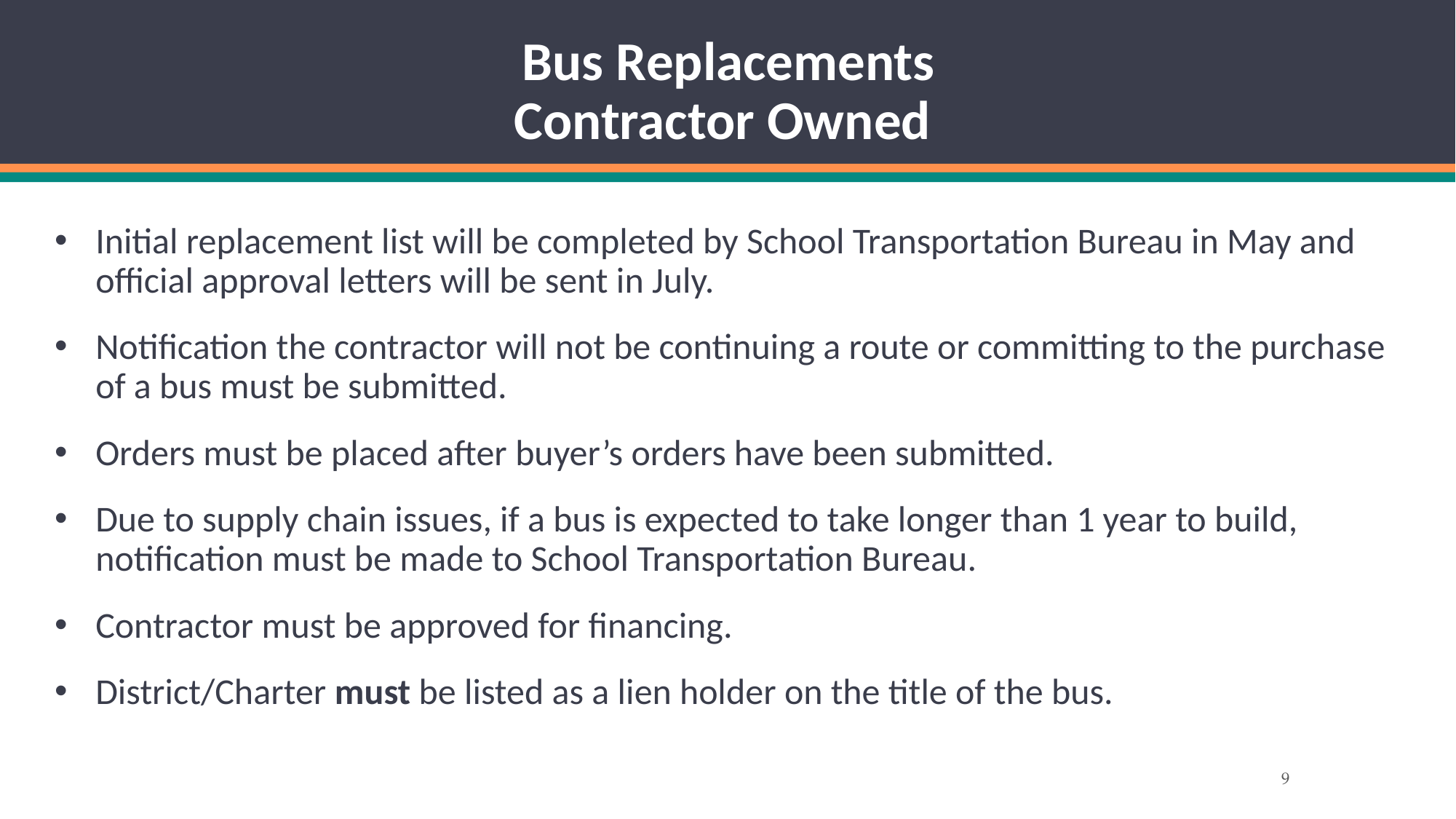

# Bus Replacements Contractor Owned
Initial replacement list will be completed by School Transportation Bureau in May and official approval letters will be sent in July.
Notification the contractor will not be continuing a route or committing to the purchase of a bus must be submitted.
Orders must be placed after buyer’s orders have been submitted.
Due to supply chain issues, if a bus is expected to take longer than 1 year to build, notification must be made to School Transportation Bureau.
Contractor must be approved for financing.
District/Charter must be listed as a lien holder on the title of the bus.
9